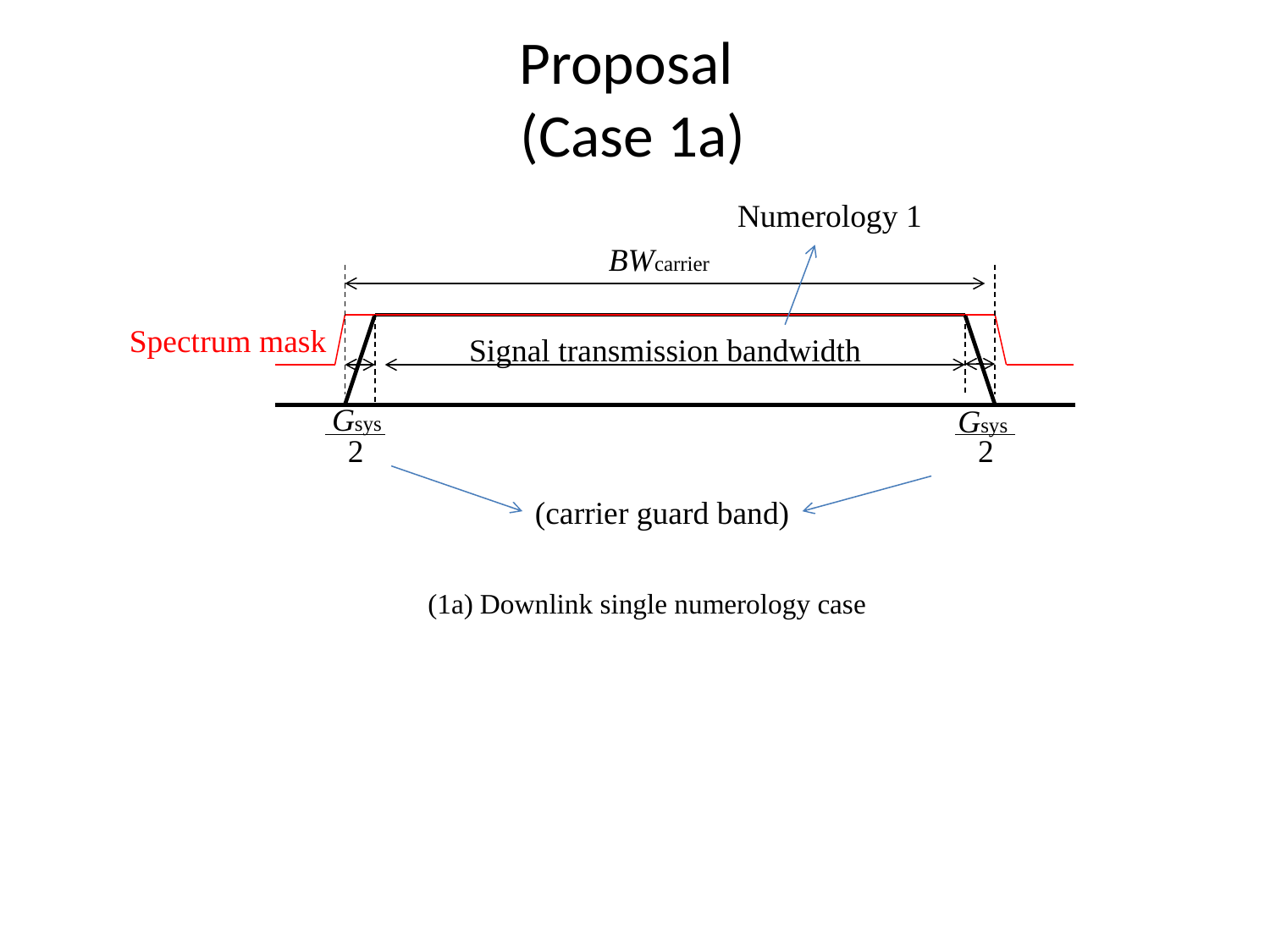

# Proposal (Case 1a)

Numerology 1
BWcarrier
Spectrum mask
Signal transmission bandwidth
Gsys
Gsys
2
2
(carrier guard band)

 (1a) Downlink single numerology case